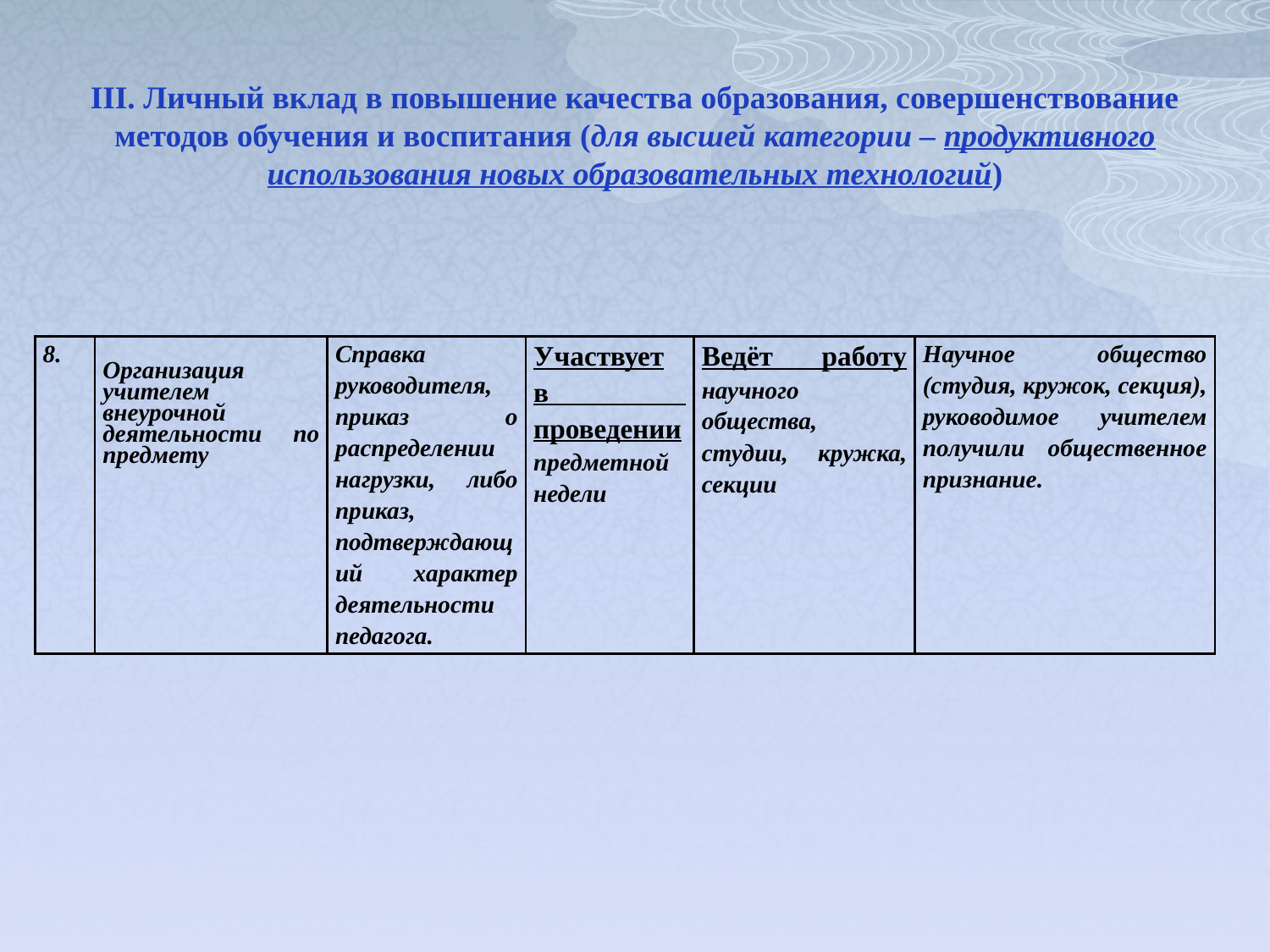

# III. Личный вклад в повышение качества образования, совершенствование методов обучения и воспитания (для высшей категории – продуктивного использования новых образовательных технологий)
| 8. | Организация учителем внеурочной деятельности по предмету | Справка руководителя, приказ о распределении нагрузки, либо приказ, подтверждающий характер деятельности педагога. | Участвует в проведении предметной недели | Ведёт работу научного общества, студии, кружка, секции | Научное общество (студия, кружок, секция), руководимое учителем получили общественное признание. |
| --- | --- | --- | --- | --- | --- |